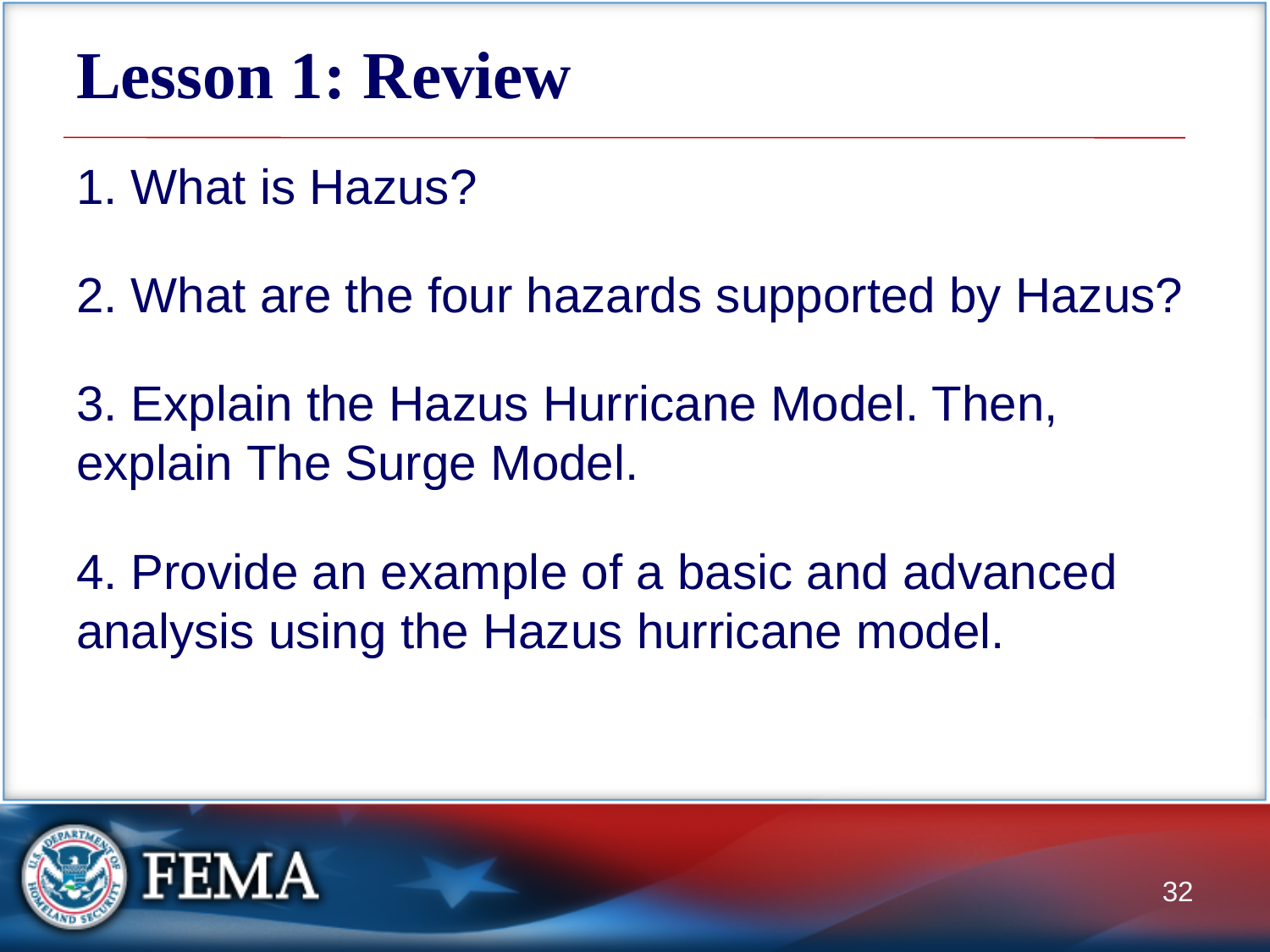

# Lesson 1: Review
1. What is Hazus?
2. What are the four hazards supported by Hazus?
3. Explain the Hazus Hurricane Model. Then, explain The Surge Model.
4. Provide an example of a basic and advanced analysis using the Hazus hurricane model.
32